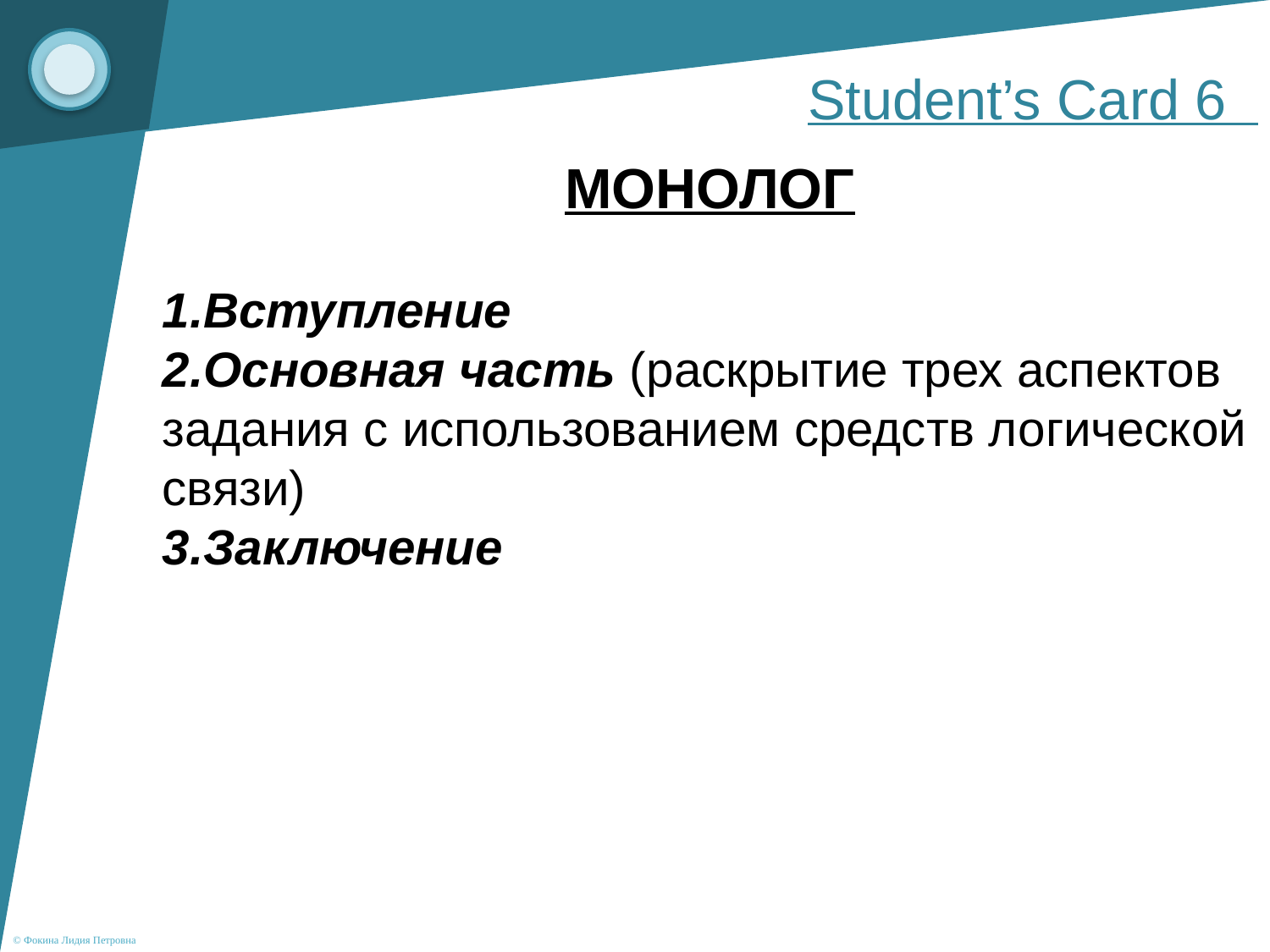

Student’s Card 6
МОНОЛОГ

1.Вступление
2.Основная часть (раскрытие трех аспектов задания с использованием средств логической связи)
3.Заключение